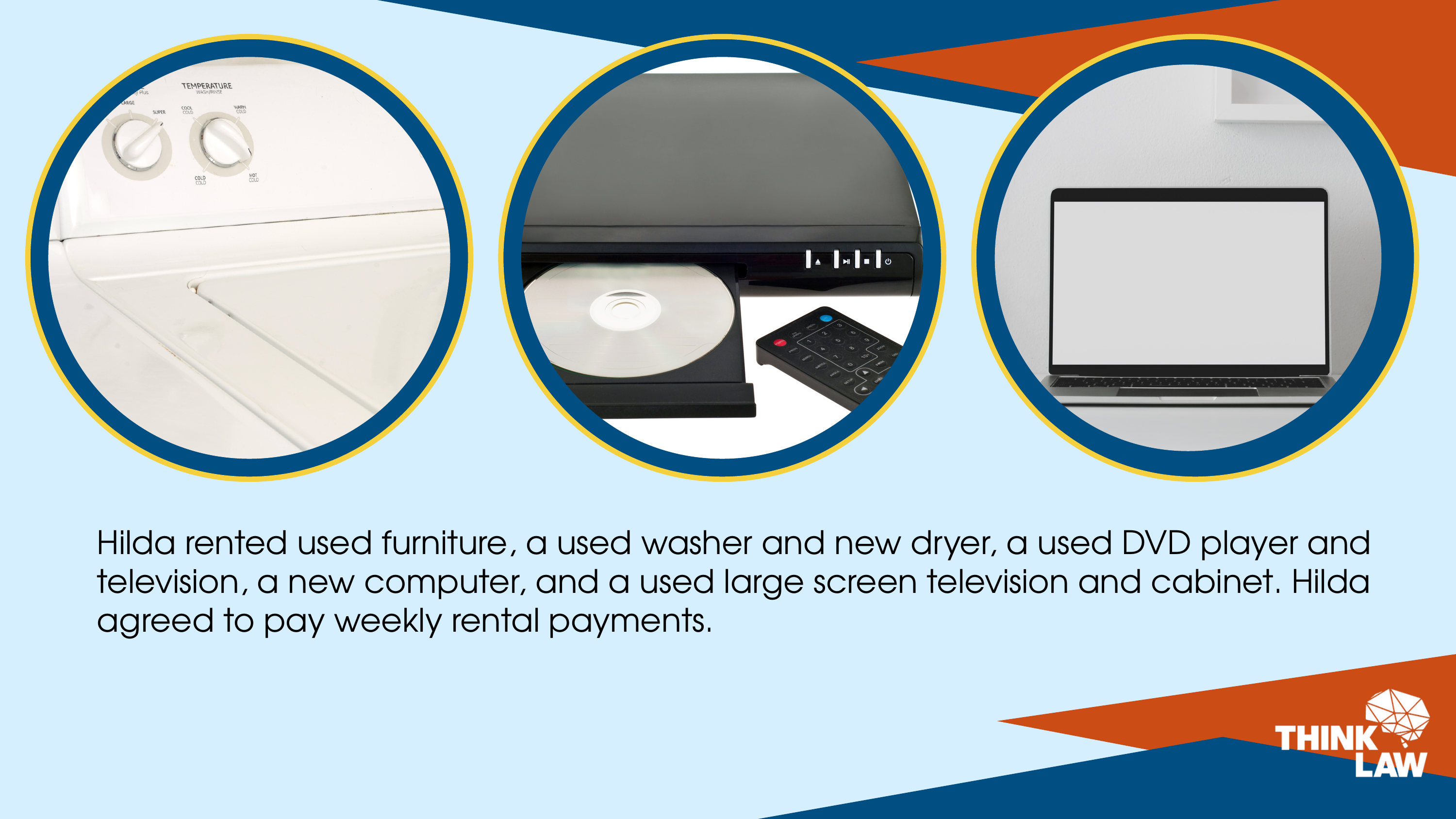

Hilda rented used furniture, a used washer and new dryer, a used DVD player and television, a new computer, and a used large screen television and cabinet. Hilda agreed to pay weekly rental payments.